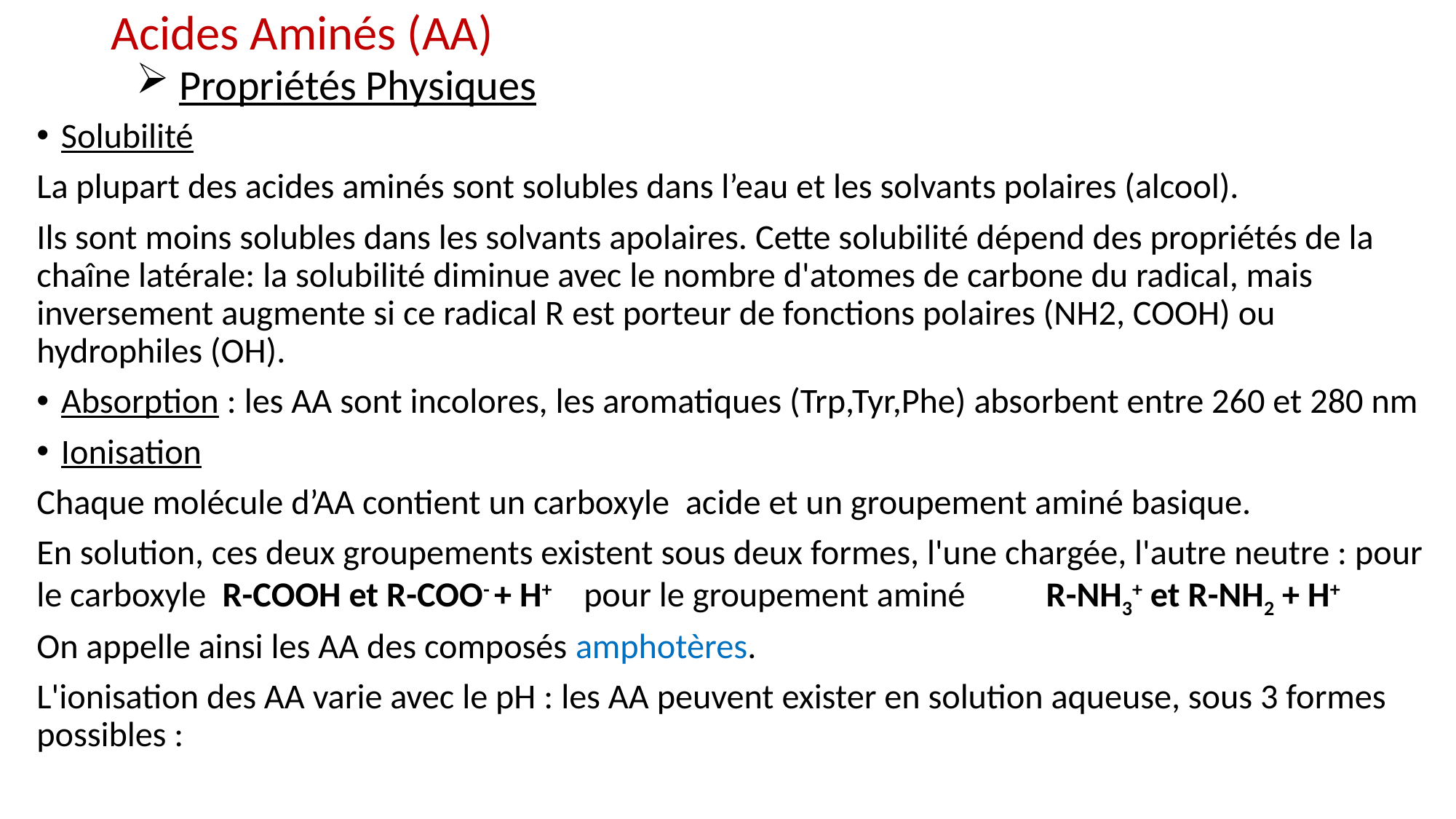

Acides Aminés (AA)
 Propriétés Physiques
Solubilité
La plupart des acides aminés sont solubles dans l’eau et les solvants polaires (alcool).
Ils sont moins solubles dans les solvants apolaires. Cette solubilité dépend des propriétés de la chaîne latérale: la solubilité diminue avec le nombre d'atomes de carbone du radical, mais inversement augmente si ce radical R est porteur de fonctions polaires (NH2, COOH) ou hydrophiles (OH).
Absorption : les AA sont incolores, les aromatiques (Trp,Tyr,Phe) absorbent entre 260 et 280 nm
Ionisation
Chaque molécule d’AA contient un carboxyle  acide et un groupement aminé basique.
En solution, ces deux groupements existent sous deux formes, l'une chargée, l'autre neutre : pour le carboxyle  R-COOH et R-COO- + H+    pour le groupement aminé          R-NH3+ et R-NH2 + H+
On appelle ainsi les AA des composés amphotères.
L'ionisation des AA varie avec le pH : les AA peuvent exister en solution aqueuse, sous 3 formes possibles :